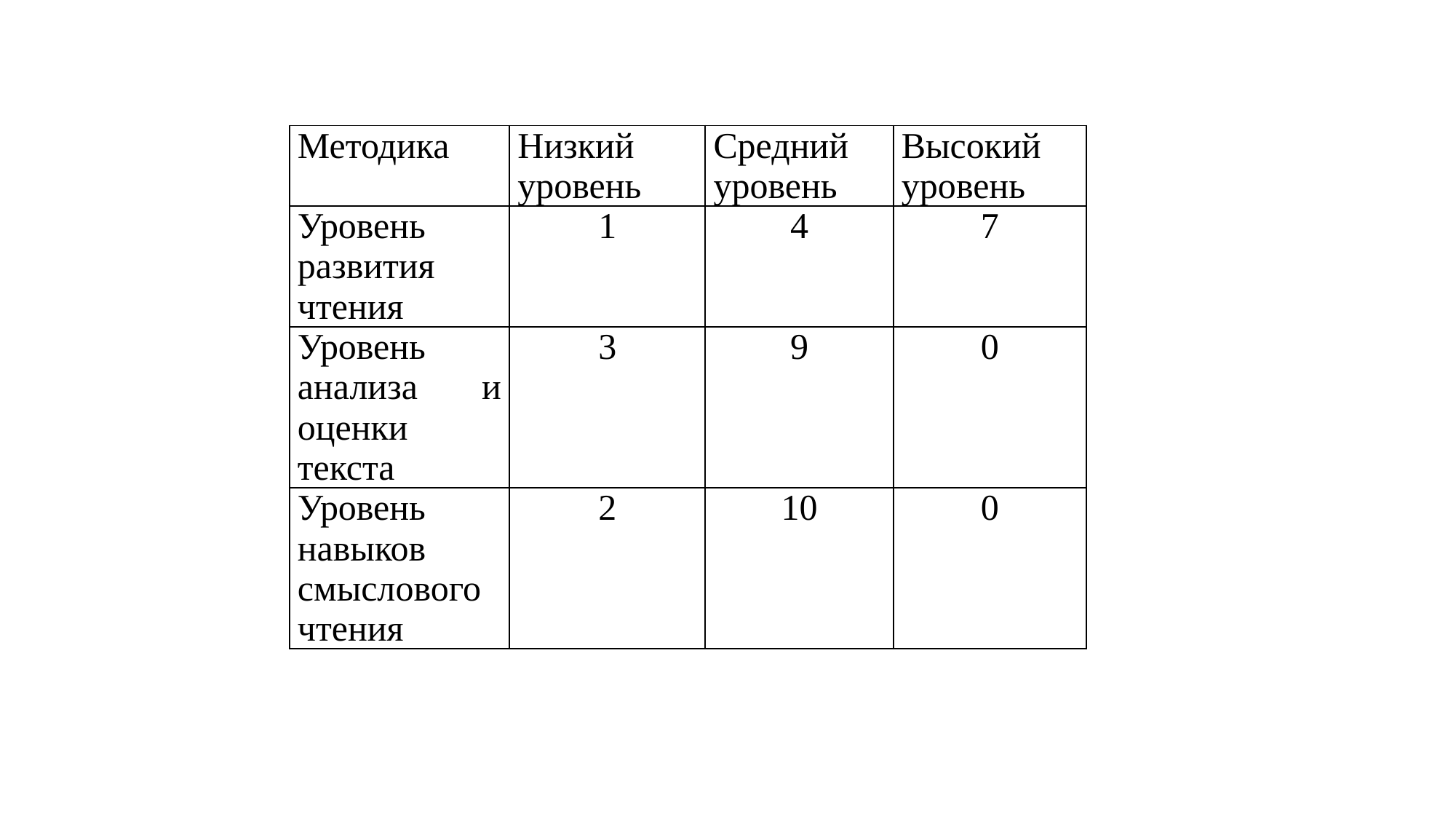

| Методика | Низкий уровень | Средний уровень | Высокий уровень |
| --- | --- | --- | --- |
| Уровень развития чтения | 1 | 4 | 7 |
| Уровень анализа и оценки текста | 3 | 9 | 0 |
| Уровень навыков смыслового чтения | 2 | 10 | 0 |